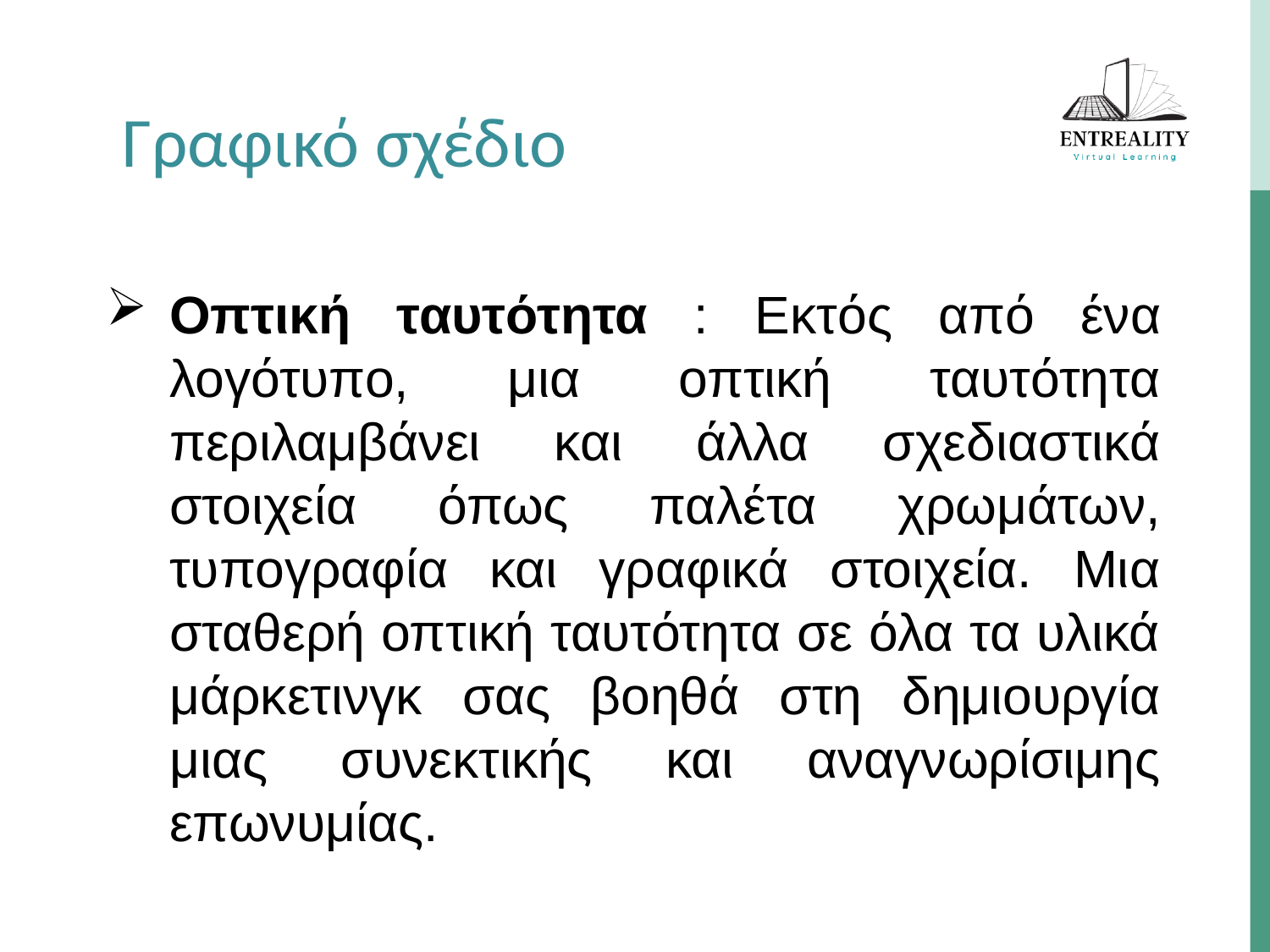

Γραφικό σχέδιο
Οπτική ταυτότητα : Εκτός από ένα λογότυπο, μια οπτική ταυτότητα περιλαμβάνει και άλλα σχεδιαστικά στοιχεία όπως παλέτα χρωμάτων, τυπογραφία και γραφικά στοιχεία. Μια σταθερή οπτική ταυτότητα σε όλα τα υλικά μάρκετινγκ σας βοηθά στη δημιουργία μιας συνεκτικής και αναγνωρίσιμης επωνυμίας.